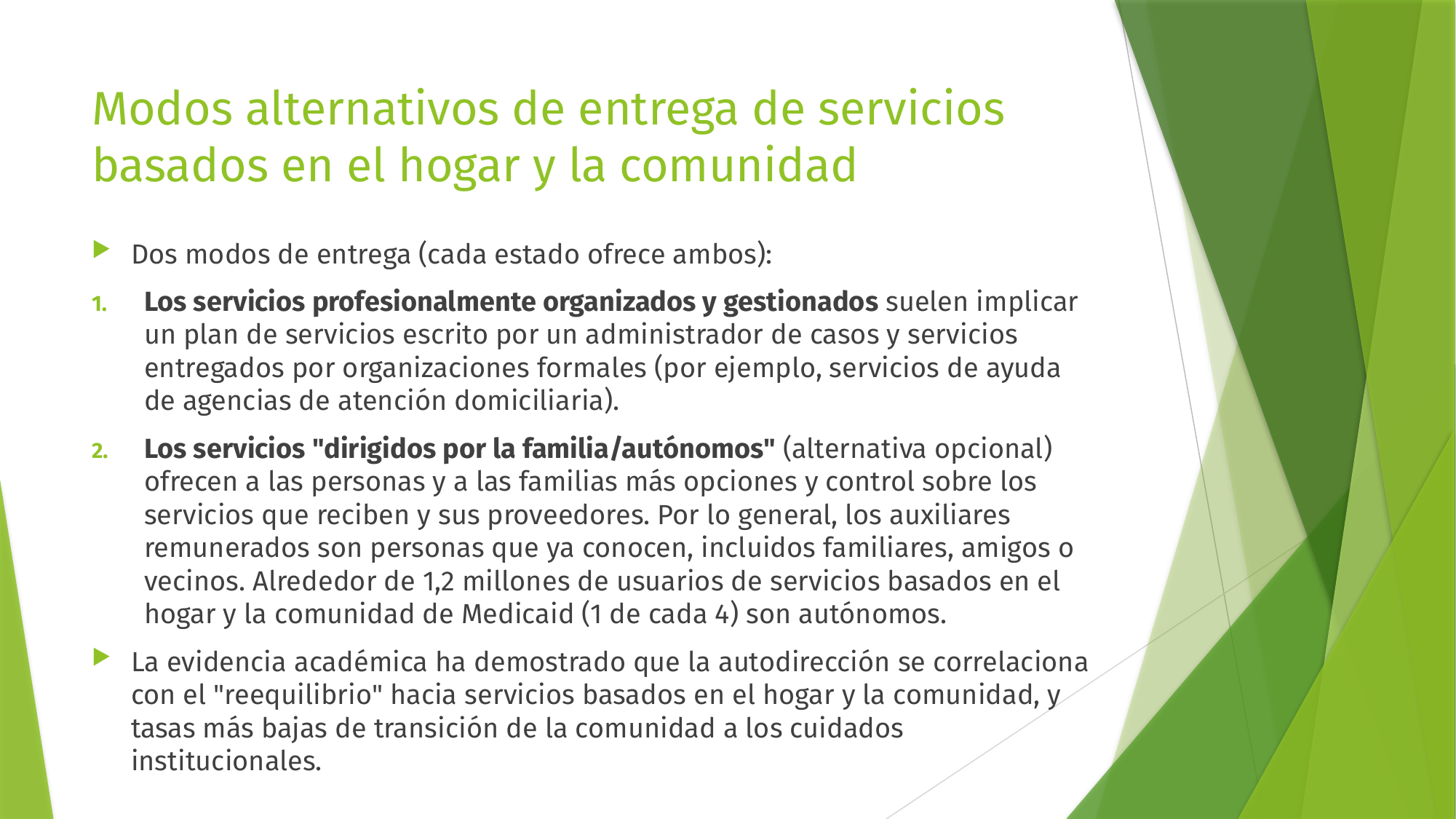

# Modos alternativos de entrega de servicios basados en el hogar y la comunidad
Dos modos de entrega (cada estado ofrece ambos):
Los servicios profesionalmente organizados y gestionados suelen implicar un plan de servicios escrito por un administrador de casos y servicios entregados por organizaciones formales (por ejemplo, servicios de ayuda de agencias de atención domiciliaria).
Los servicios "dirigidos por la familia/autónomos" (alternativa opcional) ofrecen a las personas y a las familias más opciones y control sobre los servicios que reciben y sus proveedores. Por lo general, los auxiliares remunerados son personas que ya conocen, incluidos familiares, amigos o vecinos. Alrededor de 1,2 millones de usuarios de servicios basados en el hogar y la comunidad de Medicaid (1 de cada 4) son autónomos.
La evidencia académica ha demostrado que la autodirección se correlaciona con el "reequilibrio" hacia servicios basados en el hogar y la comunidad, y tasas más bajas de transición de la comunidad a los cuidados institucionales.